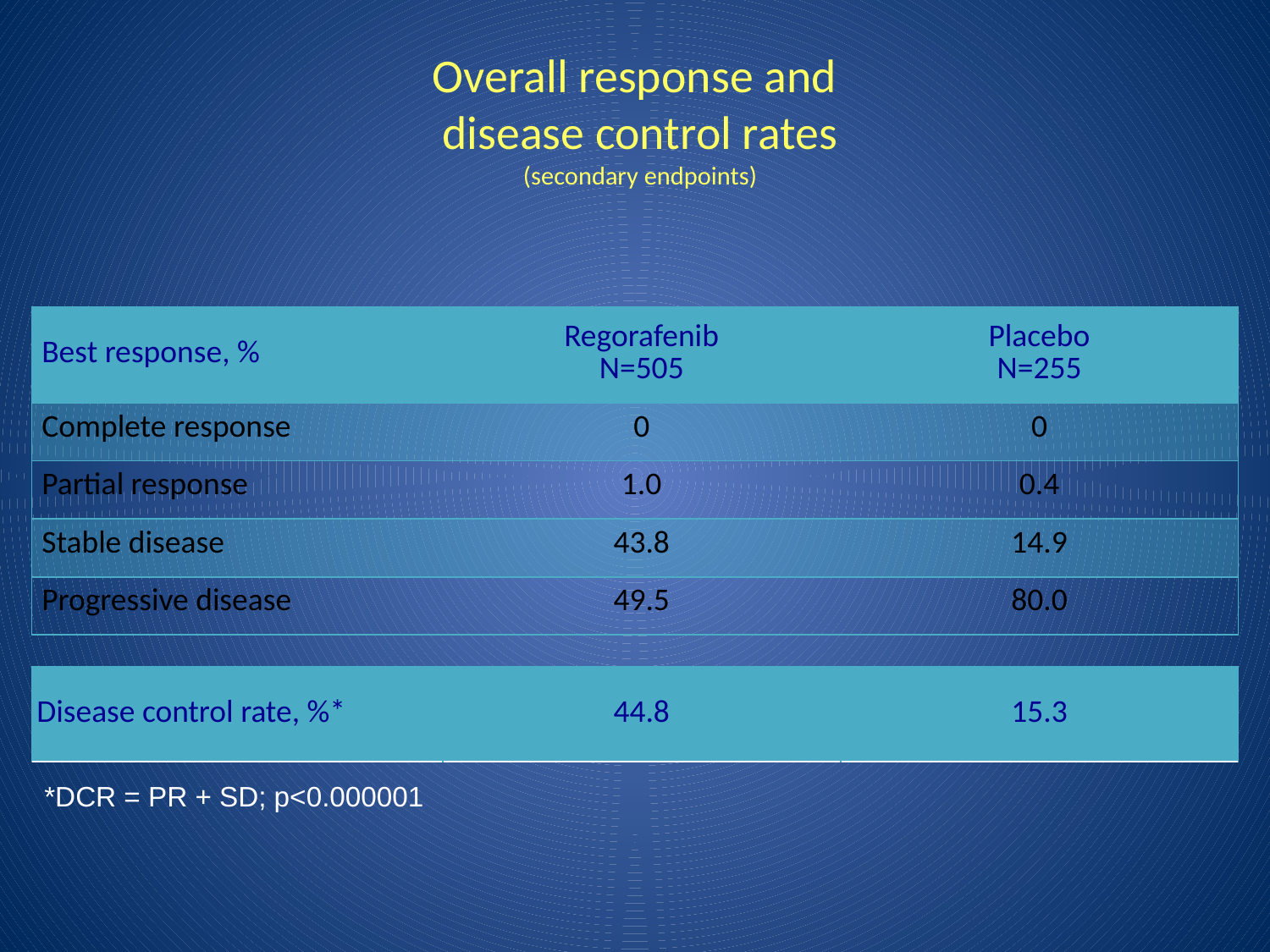

# Overall response and disease control rates (secondary endpoints)
| Best response, % | Regorafenib N=505 | Placebo N=255 |
| --- | --- | --- |
| Complete response | 0 | 0 |
| Partial response | 1.0 | 0.4 |
| Stable disease | 43.8 | 14.9 |
| Progressive disease | 49.5 | 80.0 |
| Disease control rate, %\* | 44.8 | 15.3 |
| --- | --- | --- |
*DCR = PR + SD; p<0.000001